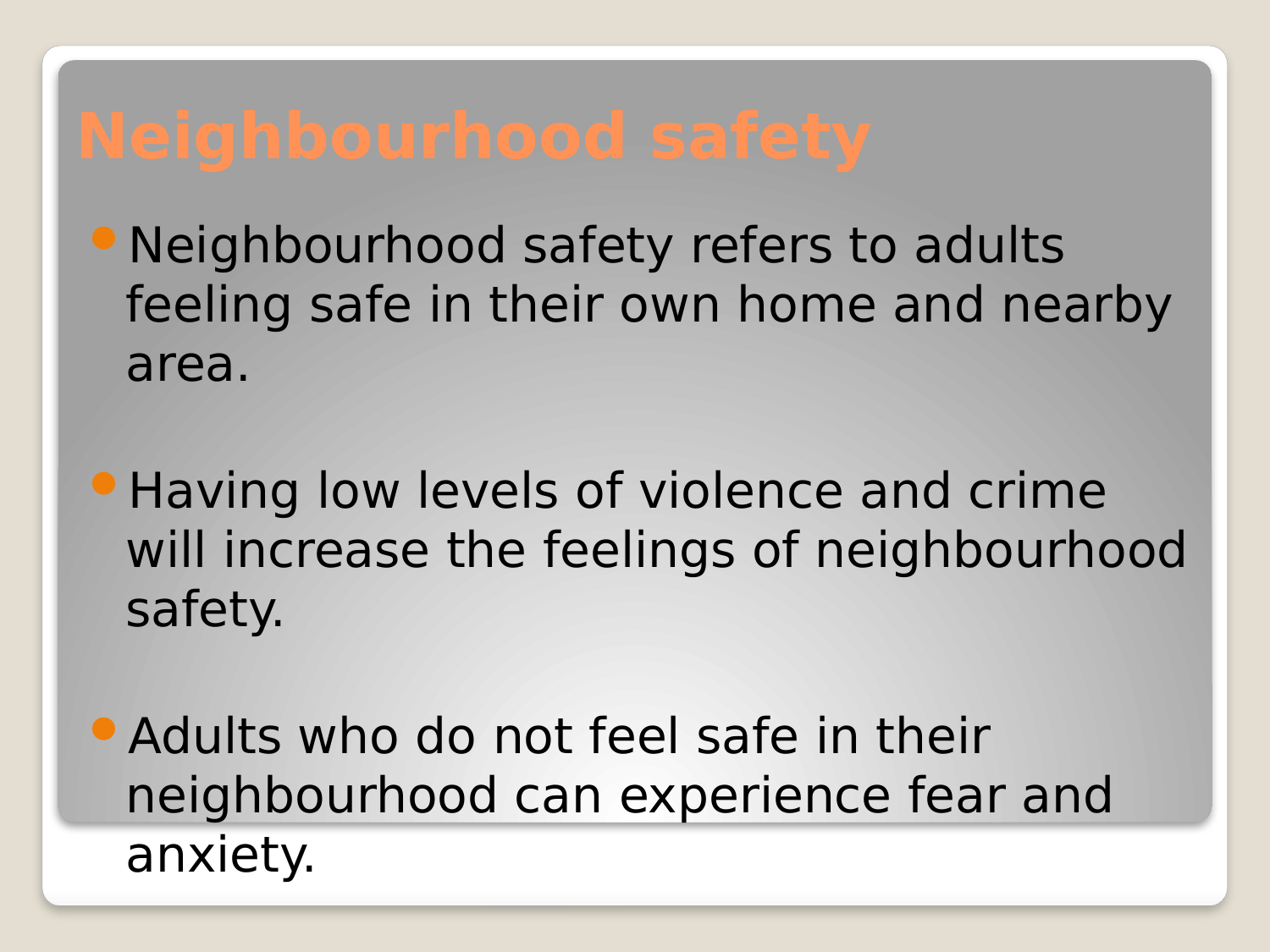

# Neighbourhood safety
Neighbourhood safety refers to adults feeling safe in their own home and nearby area.

Having low levels of violence and crime will increase the feelings of neighbourhood safety.

Adults who do not feel safe in their neighbourhood can experience fear and anxiety.